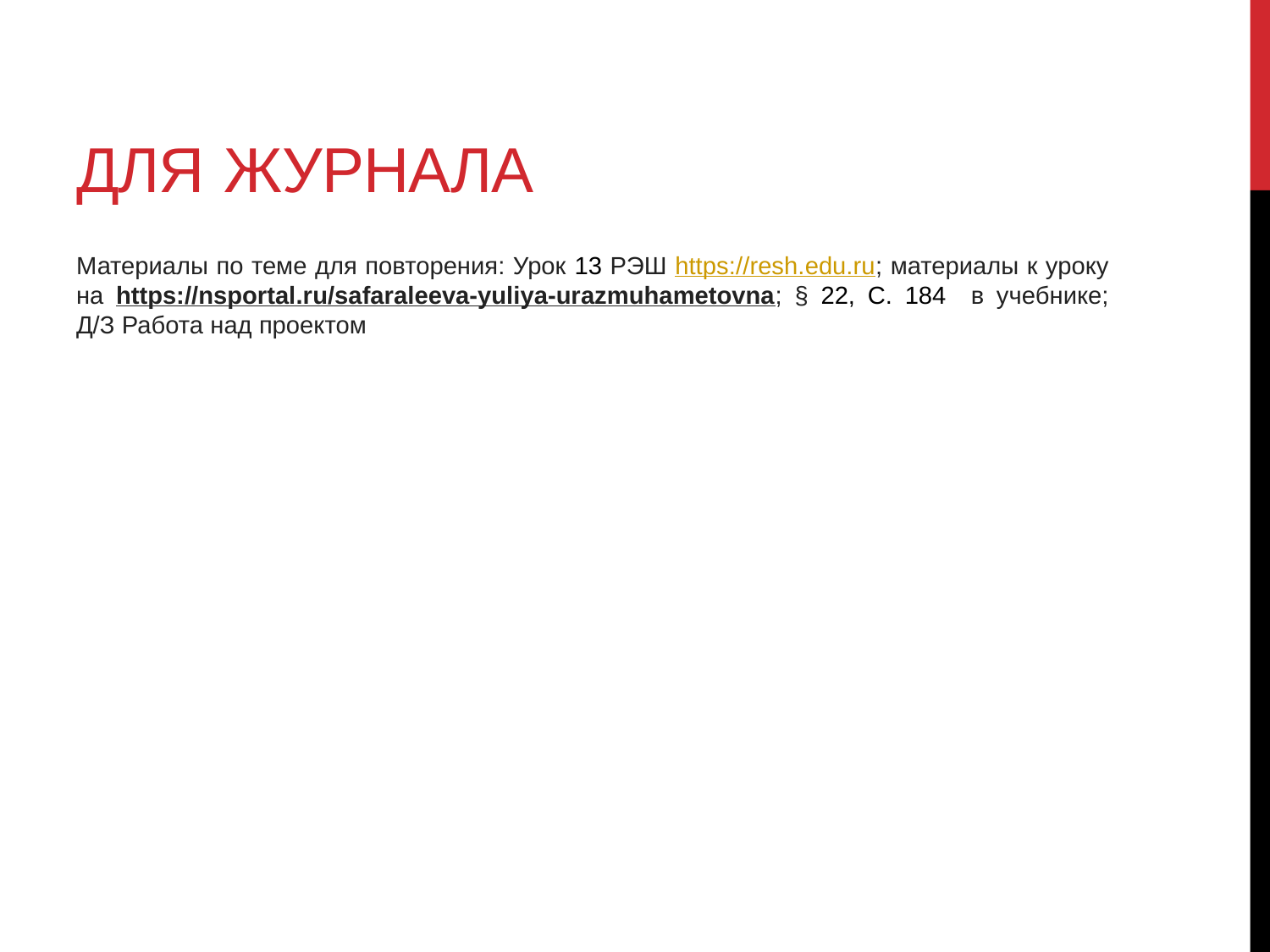

# Для журнала
Материалы по теме для повторения: Урок 13 РЭШ https://resh.edu.ru; материалы к уроку на https://nsportal.ru/safaraleeva-yuliya-urazmuhametovna; § 22, С. 184  в учебнике; Д/З Работа над проектом